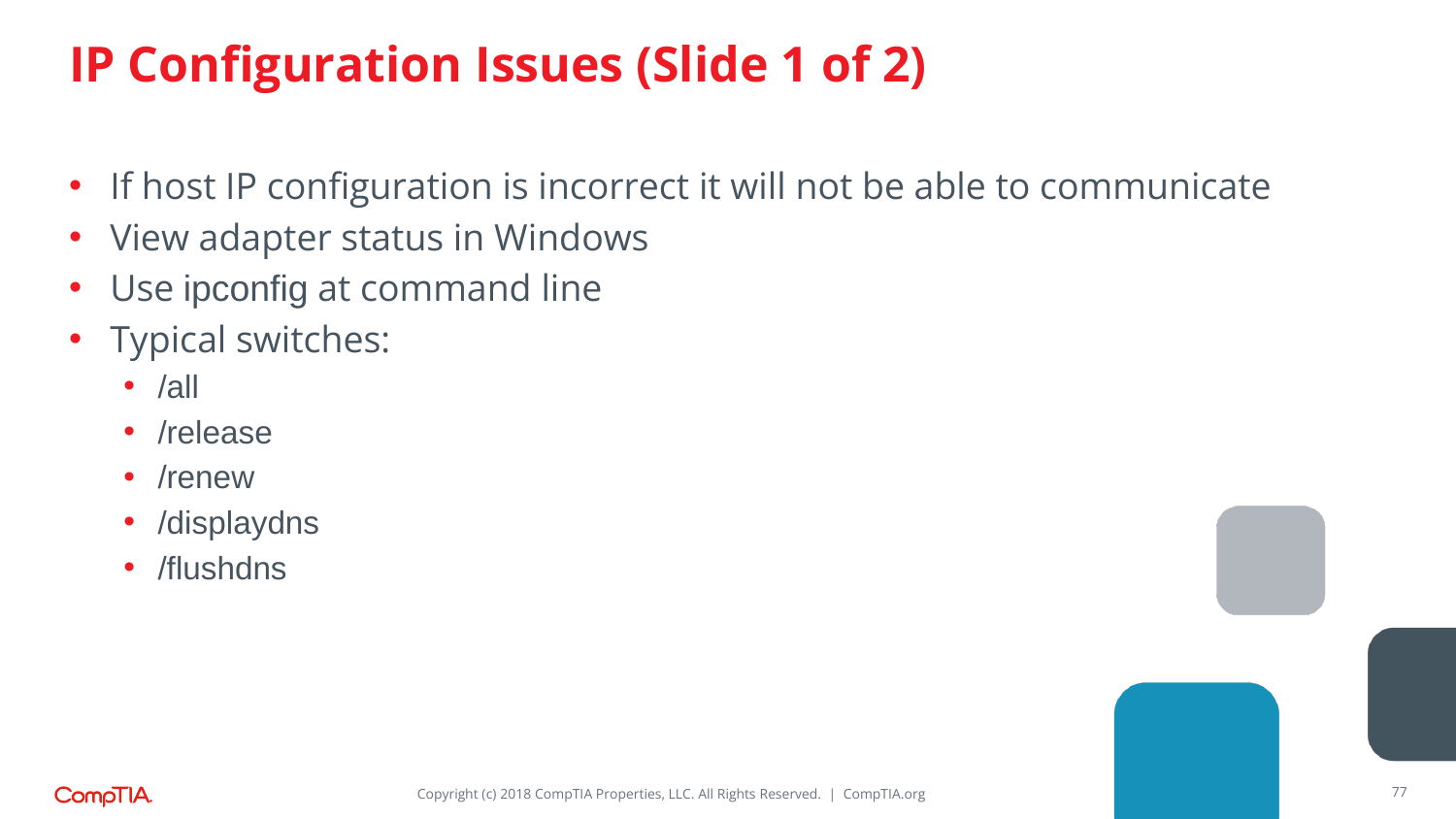

# IP Configuration Issues (Slide 1 of 2)
If host IP configuration is incorrect it will not be able to communicate
View adapter status in Windows
Use ipconfig at command line
Typical switches:
/all
/release
/renew
/displaydns
/flushdns
77